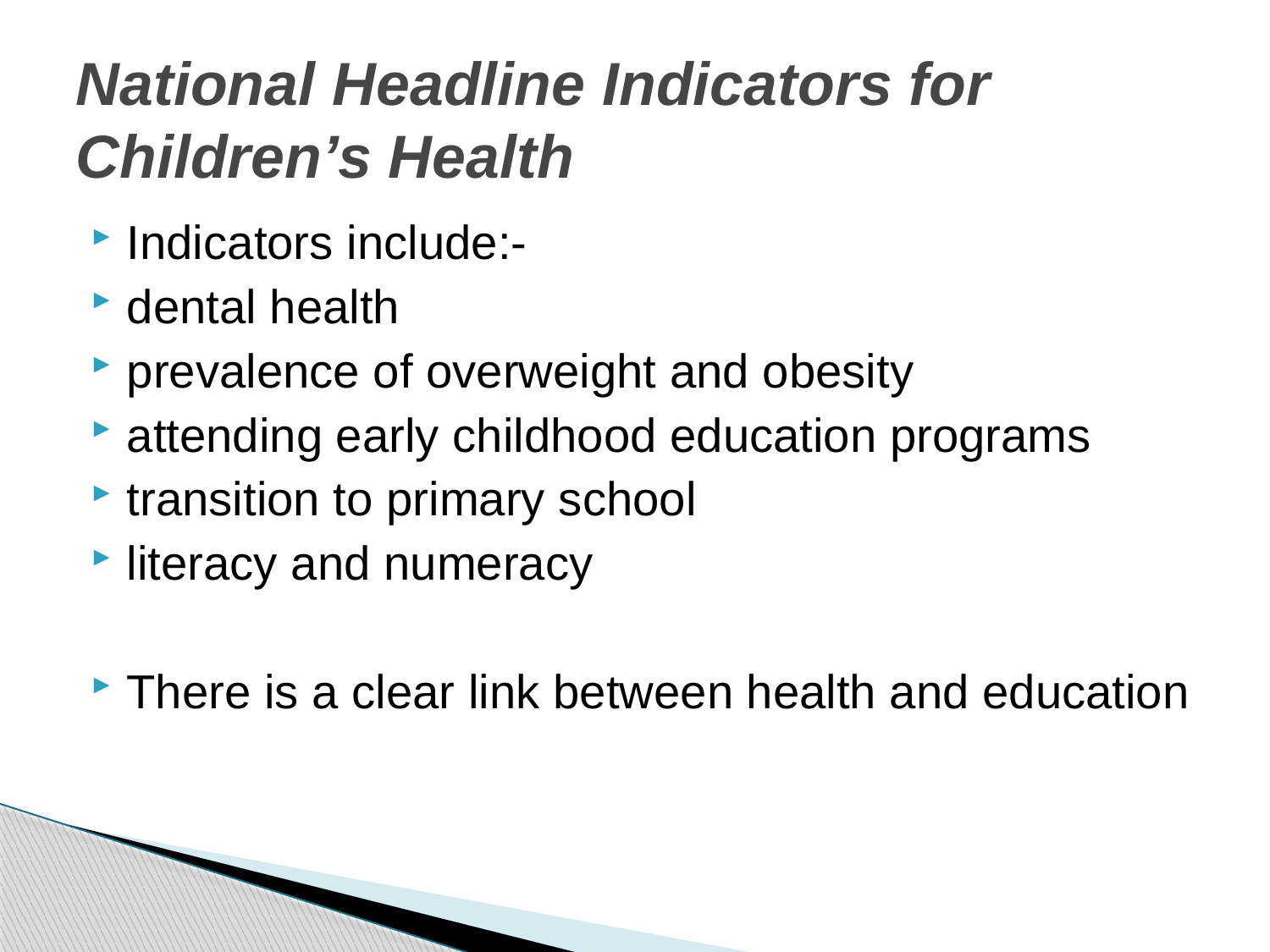

# National Headline Indicators for Children’s Health
Indicators include:-
dental health
prevalence of overweight and obesity
attending early childhood education programs
transition to primary school
literacy and numeracy

There is a clear link between health and education